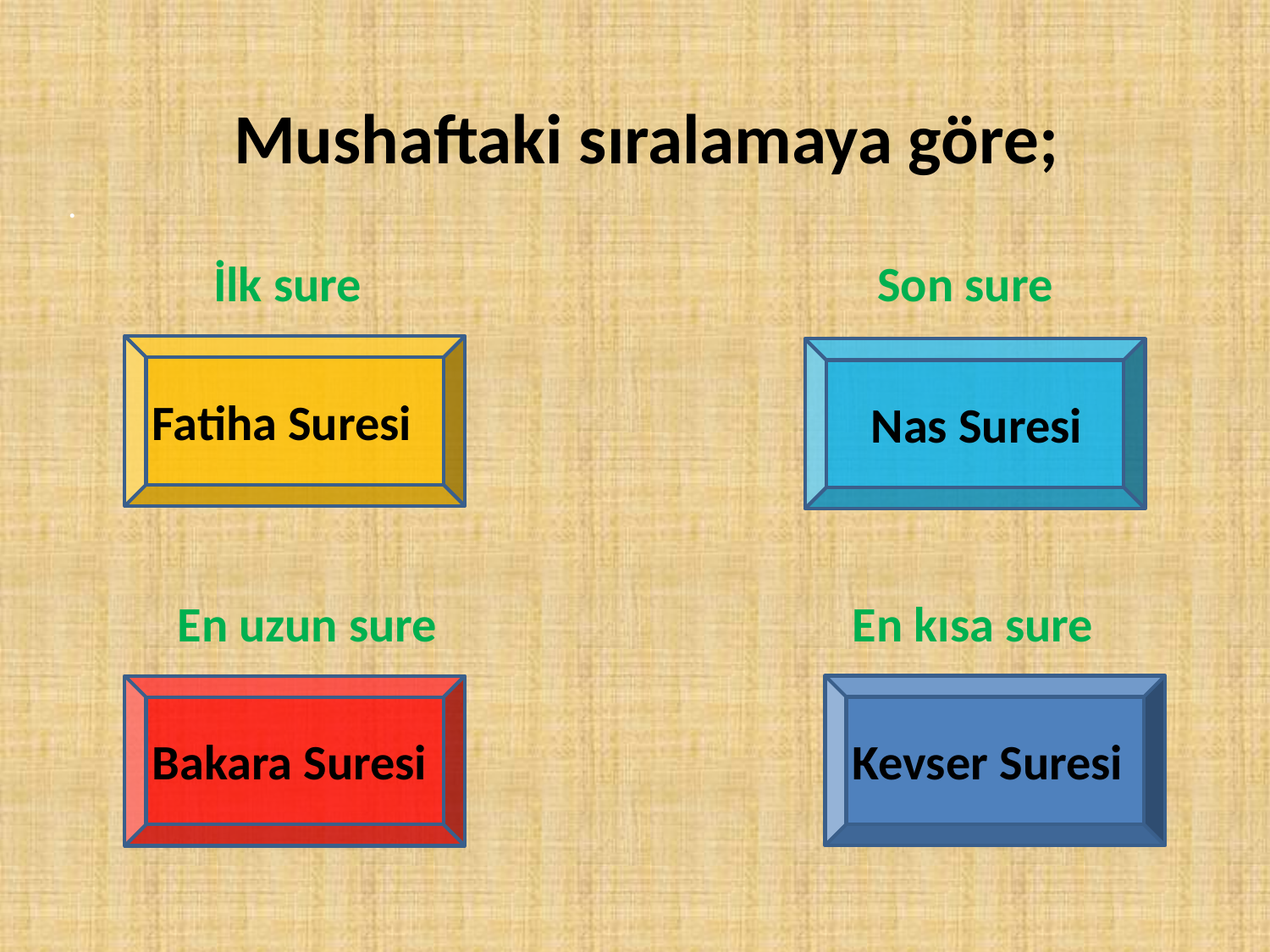

# Mushaftaki sıralamaya göre;
.
Son sure
İlk sure

Fatiha Suresi
   Nas Suresi
En uzun sure
En kısa sure

Bakara Suresi
Kevser Suresi